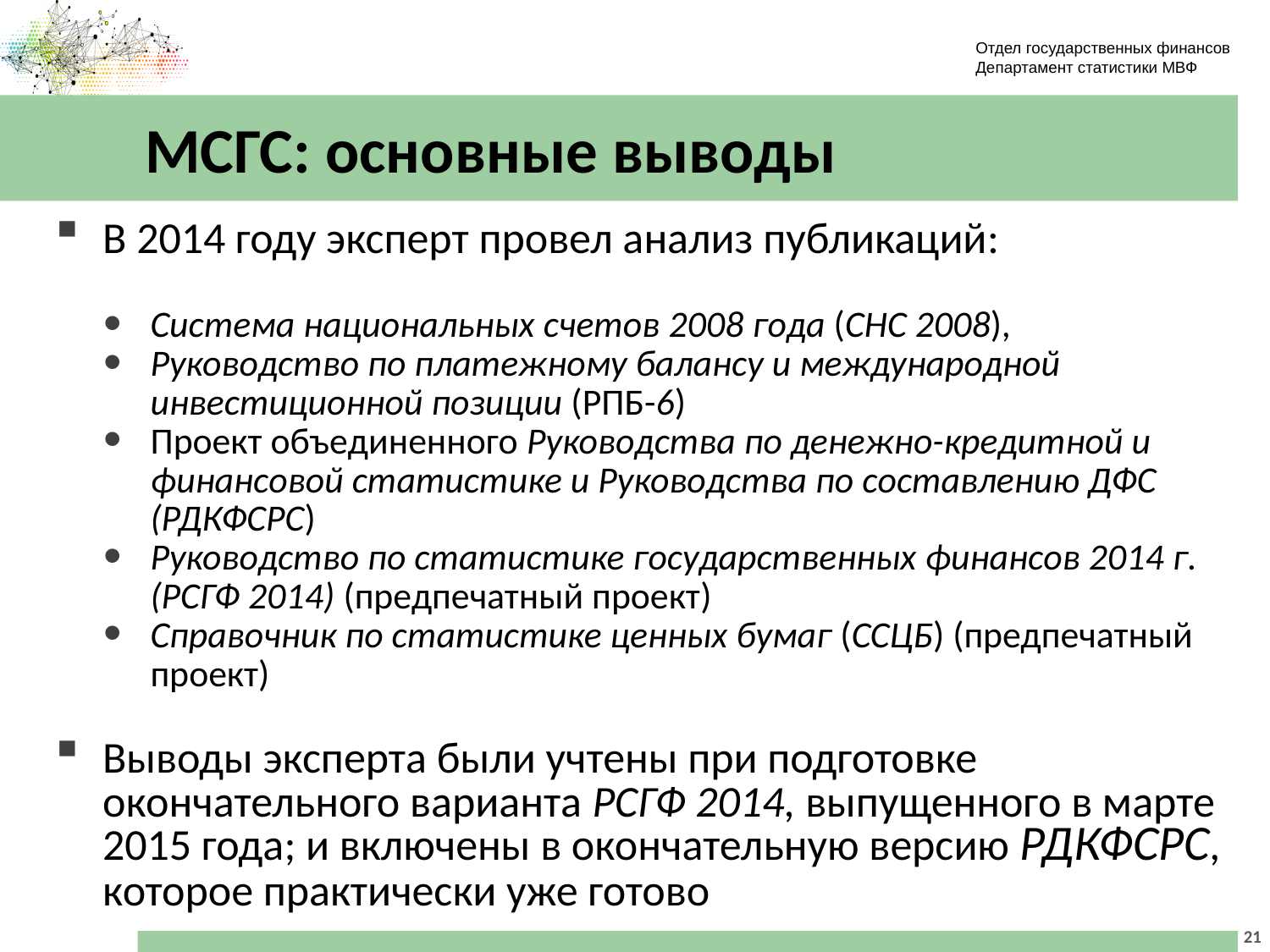

Отдел государственных финансов
Департамент статистики МВФ
# МСГС: основные выводы
В 2014 году эксперт провел анализ публикаций:

Система национальных счетов 2008 года (СНС 2008),
Руководство по платежному балансу и международной инвестиционной позиции (РПБ-6)
Проект объединенного Руководства по денежно-кредитной и финансовой статистике и Руководства по составлению ДФС (РДКФСРС)
Руководство по статистике государственных финансов 2014 г. (РСГФ 2014) (предпечатный проект)
Справочник по статистике ценных бумаг (ССЦБ) (предпечатный проект)

Выводы эксперта были учтены при подготовке окончательного варианта РСГФ 2014, выпущенного в марте 2015 года; и включены в окончательную версию РДКФСРС, которое практически уже готово

21